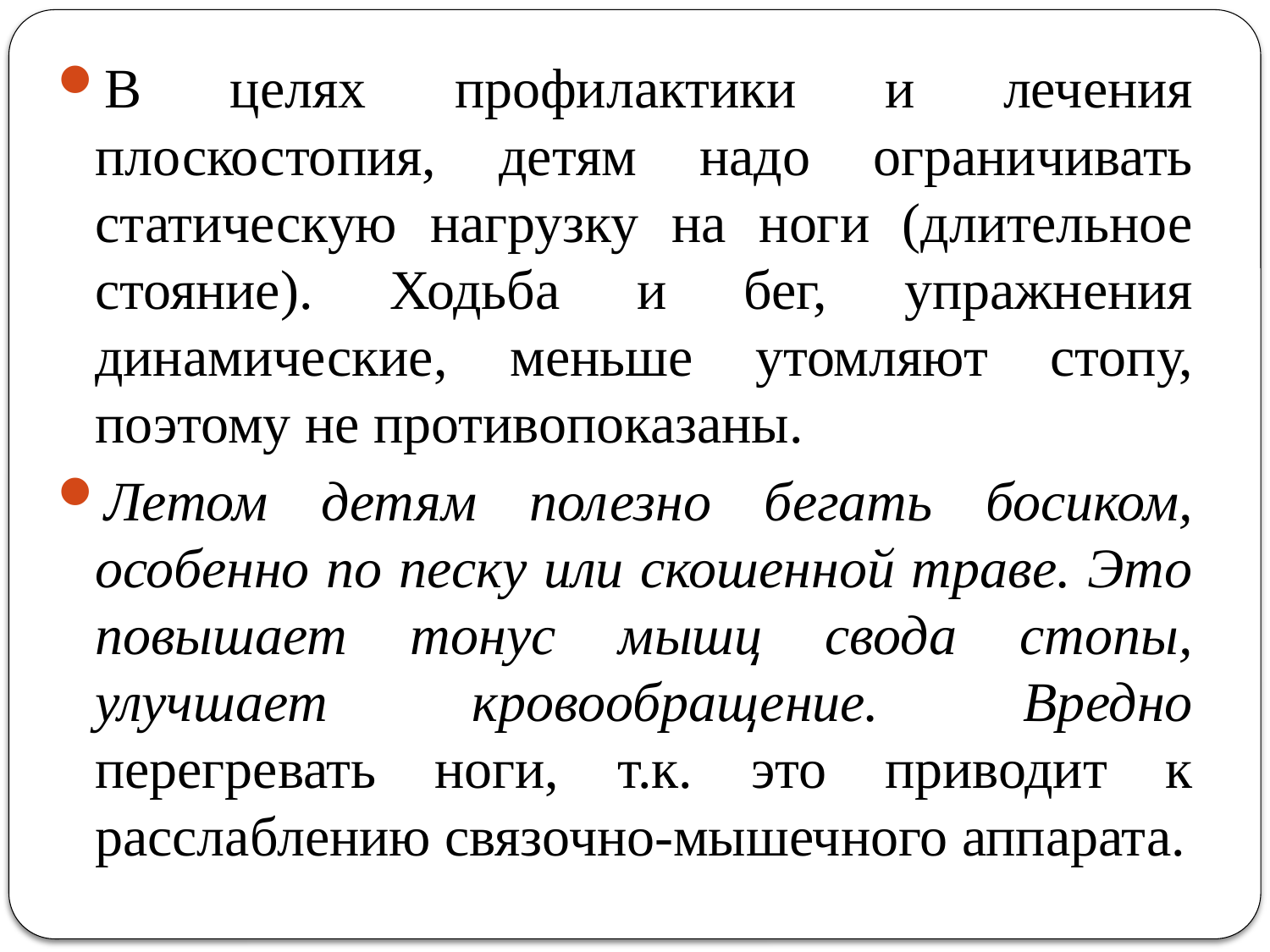

В целях профилактики и лечения плоскостопия, детям надо ограничивать статическую нагрузку на ноги (длительное стояние). Ходьба и бег, упражнения динамические, меньше утомляют стопу, поэтому не противопоказаны.
Летом детям полезно бегать босиком, особенно по песку или скошенной траве. Это повышает тонус мышц свода стопы, улучшает кровообращение. Вредно перегревать ноги, т.к. это приводит к расслаблению связочно-мышечного аппарата.